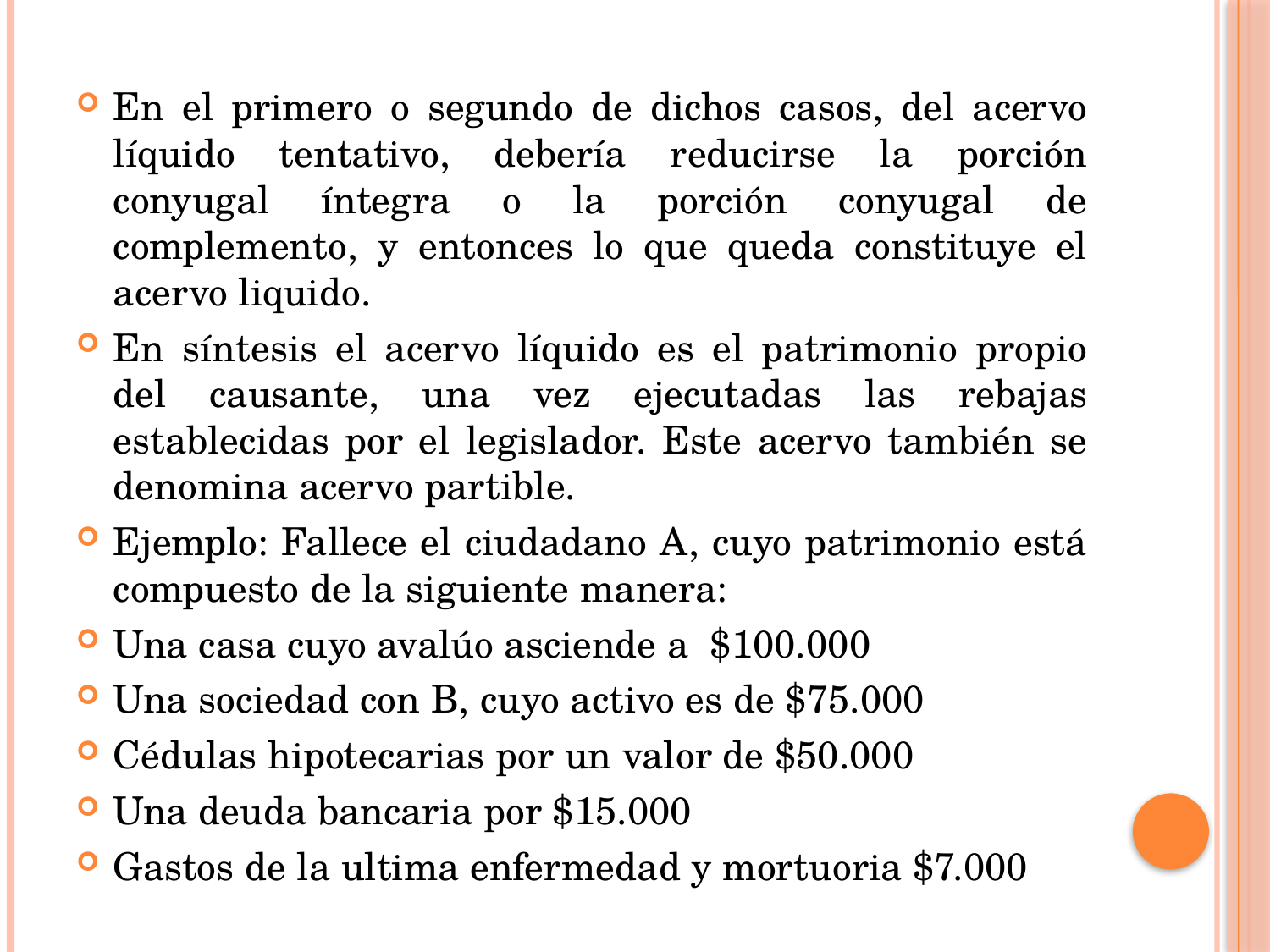

En el primero o segundo de dichos casos, del acervo líquido tentativo, debería reducirse la porción conyugal íntegra o la porción conyugal de complemento, y entonces lo que queda constituye el acervo liquido.
En síntesis el acervo líquido es el patrimonio propio del causante, una vez ejecutadas las rebajas establecidas por el legislador. Este acervo también se denomina acervo partible.
Ejemplo: Fallece el ciudadano A, cuyo patrimonio está compuesto de la siguiente manera:
Una casa cuyo avalúo asciende a  $100.000
Una sociedad con B, cuyo activo es de $75.000
Cédulas hipotecarias por un valor de $50.000
Una deuda bancaria por $15.000
Gastos de la ultima enfermedad y mortuoria $7.000